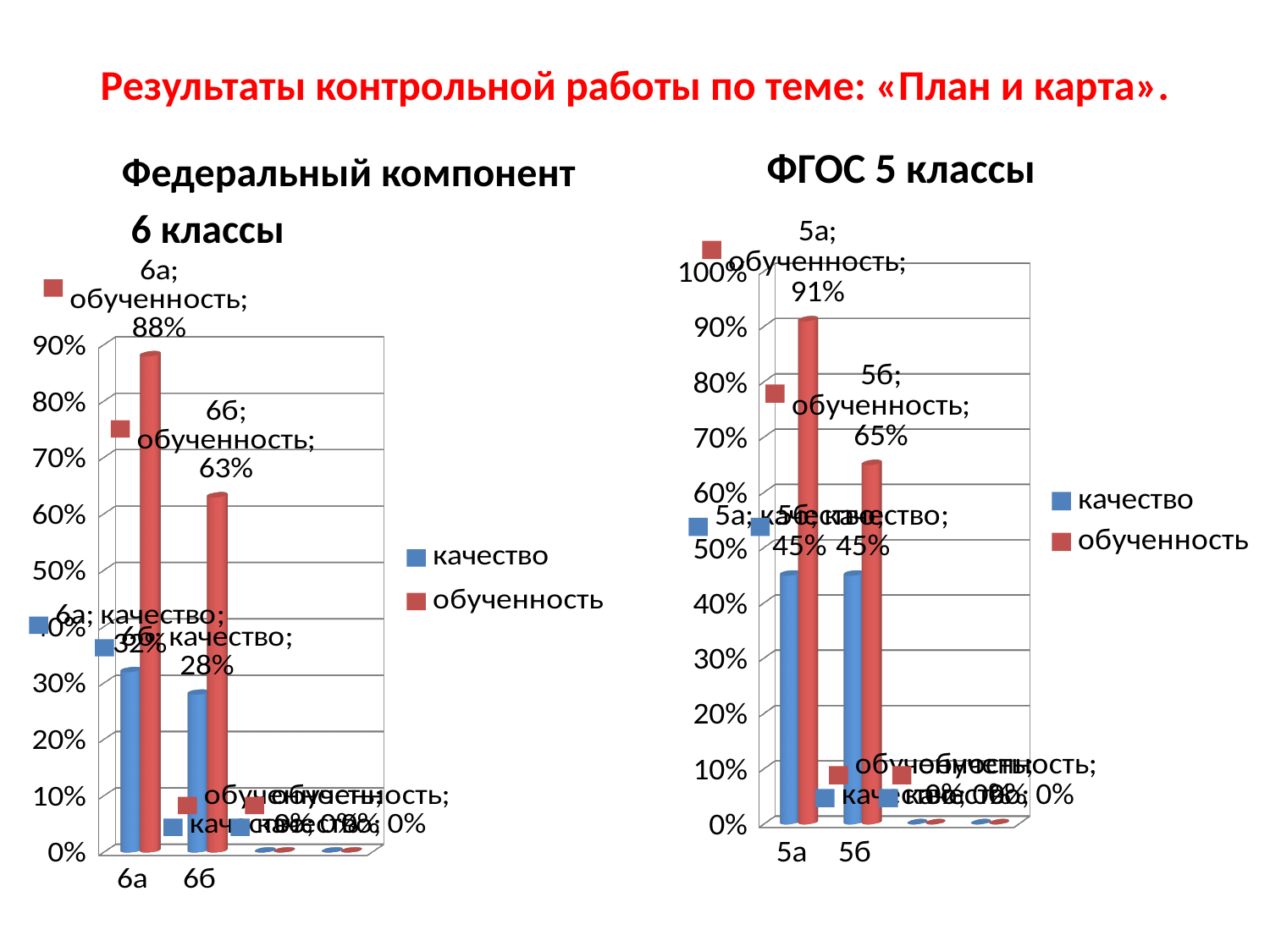

# Результаты контрольной работы по теме: «План и карта».
ФГОС 5 классы
Федеральный компонент
 6 классы

[unsupported chart]

[unsupported chart]